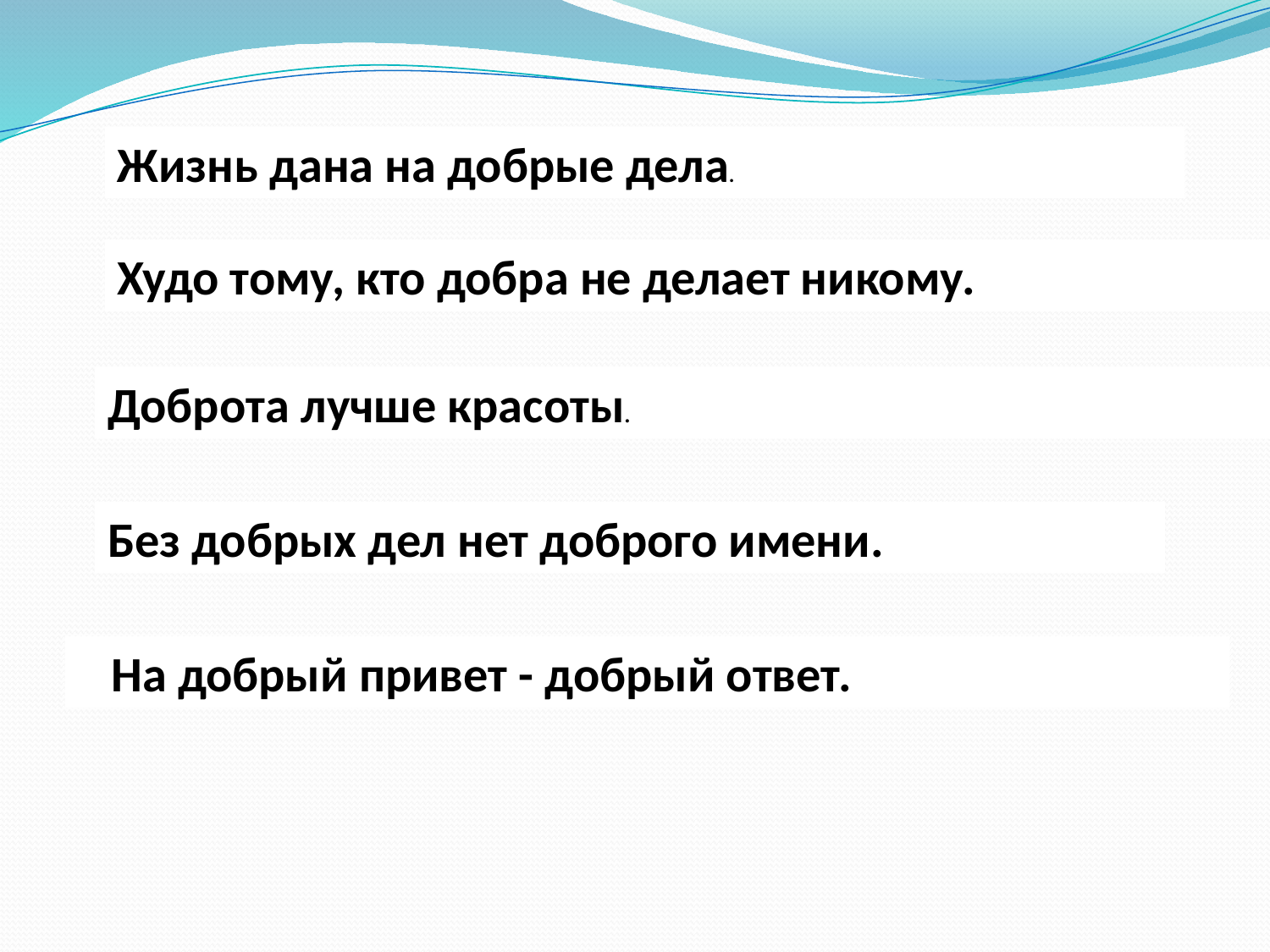

Жизнь дана на добрые дела.

Худо тому, кто добра не делает никому.
Доброта лучше красоты.
Без добрых дел нет доброго имени.
   На добрый привет - добрый ответ.